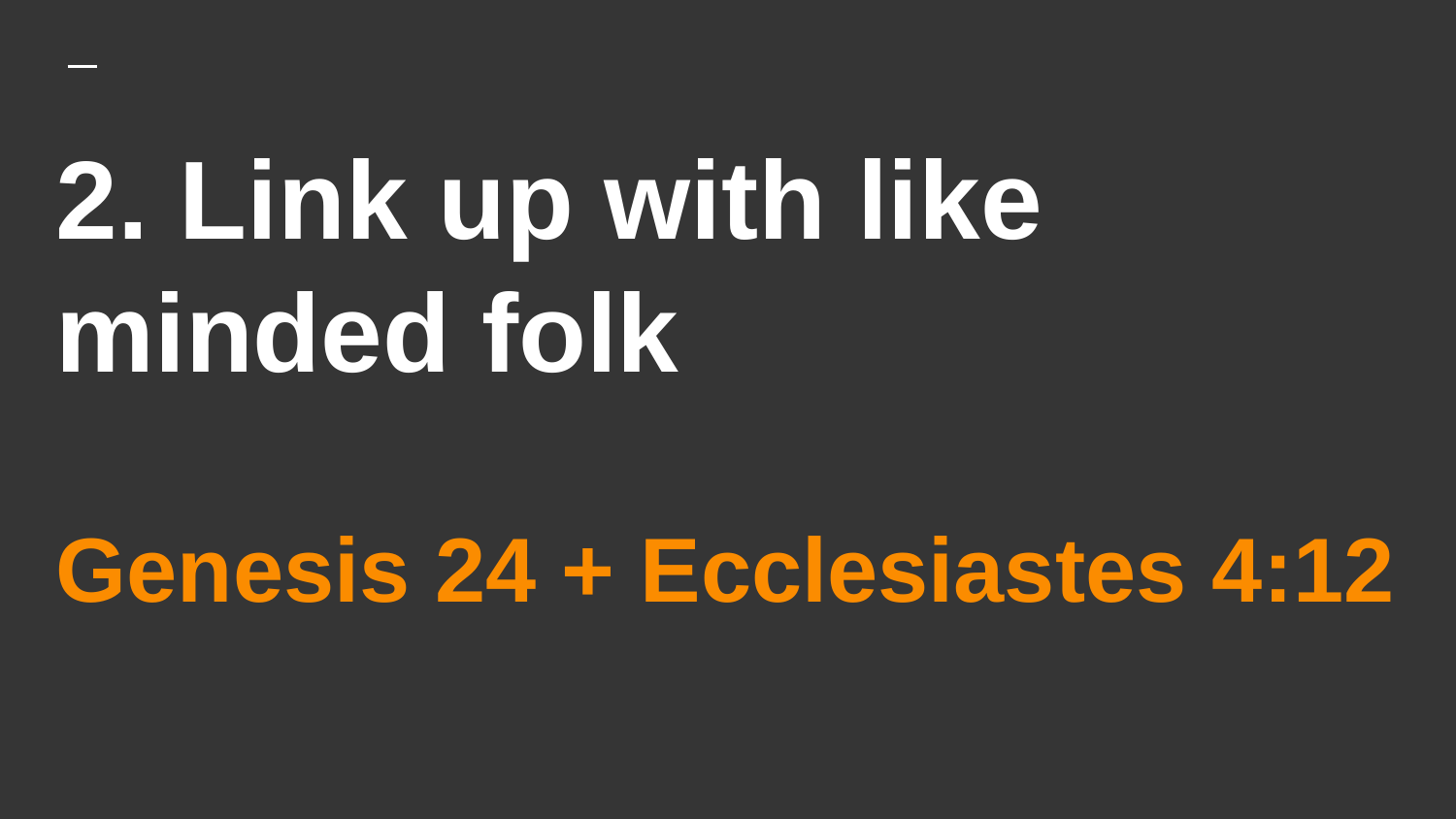

# 2. Link up with like minded folk Genesis 24 + Ecclesiastes 4:12